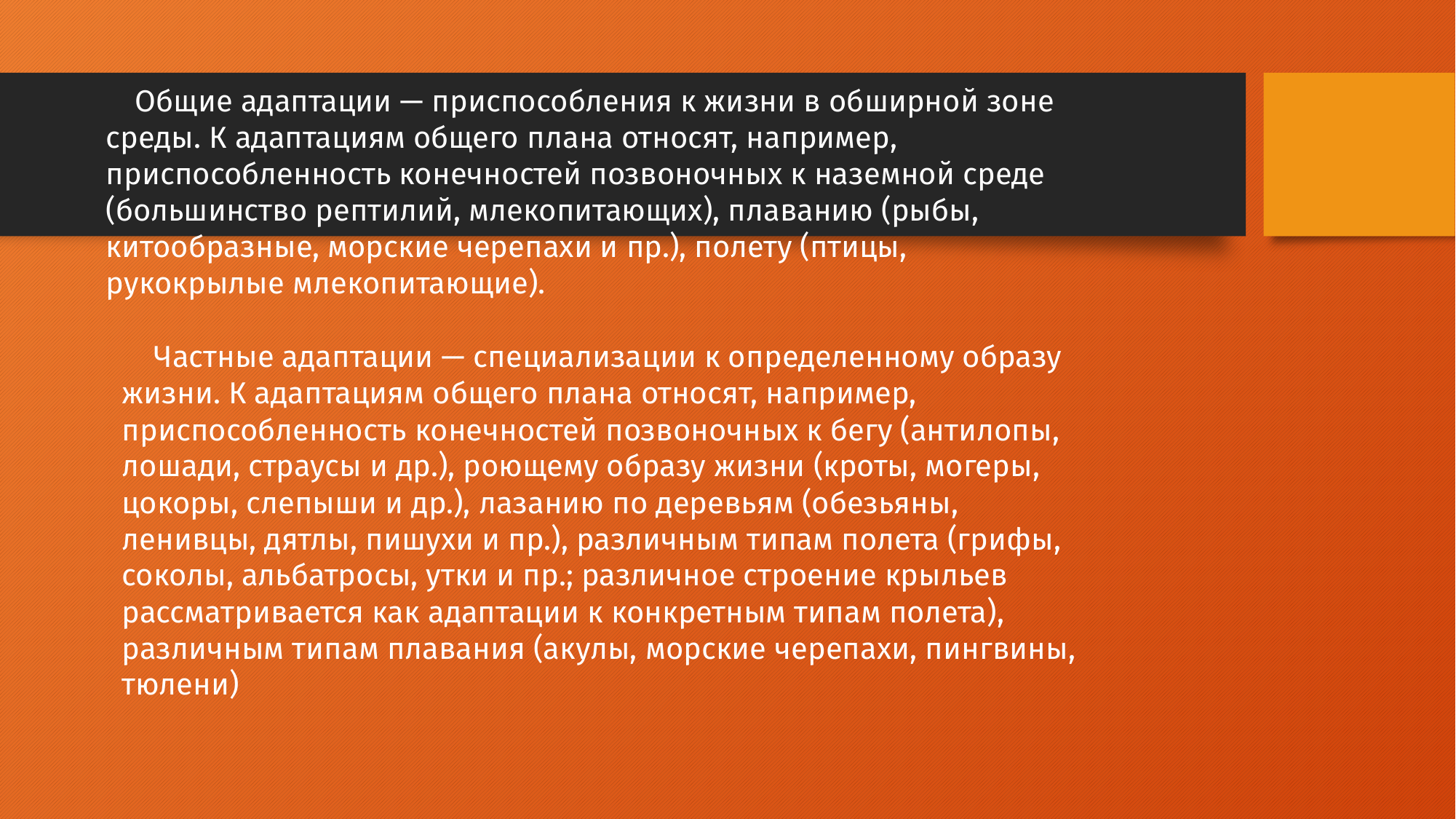

Общие адаптации — приспособления к жизни в обширной зоне среды. К адаптациям общего плана относят, например, приспособленность конечностей позвоночных к наземной среде (большинство рептилий, млекопитающих), плаванию (рыбы, китообразные, морские черепахи и пр.), полету (птицы, рукокрылые млекопитающие).
    Частные адаптации — специализации к определенному образу жизни. К адаптациям общего плана относят, например, приспособленность конечностей позвоночных к бегу (антилопы, лошади, страусы и др.), роющему образу жизни (кроты, могеры, цокоры, слепыши и др.), лазанию по деревьям (обезьяны, ленивцы, дятлы, пишухи и пр.), различным типам полета (грифы, соколы, альбатросы, утки и пр.; различное строение крыльев рассматривается как адаптации к конкретным типам полета), различным типам плавания (акулы, морские черепахи, пингвины, тюлени)